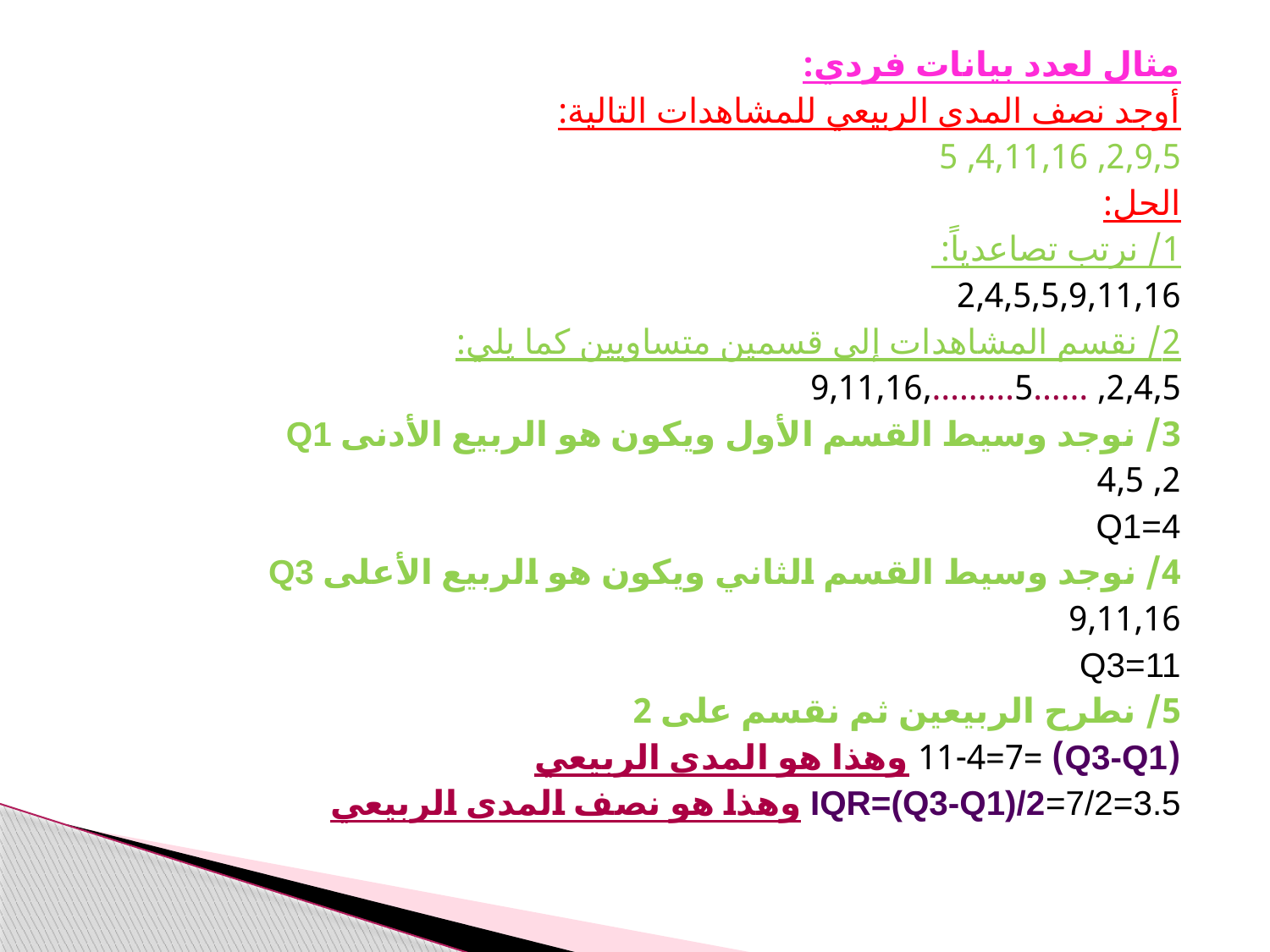

مثال لعدد بيانات فردي:
أوجد نصف المدى الربيعي للمشاهدات التالية:
2,9,5, 4,11,16, 5
الحل:
1/ نرتب تصاعدياً:
2,4,5,5,9,11,16
2/ نقسم المشاهدات إلى قسمين متساويين كما يلي:
2,4,5, ……5………,9,11,16
3/ نوجد وسيط القسم الأول ويكون هو الربيع الأدنى Q1
2, 4,5
Q1=4
4/ نوجد وسيط القسم الثاني ويكون هو الربيع الأعلى Q3
9,11,16
Q3=11
5/ نطرح الربيعين ثم نقسم على 2
(Q3-Q1) =11-4=7 وهذا هو المدى الربيعي
IQR=(Q3-Q1)/2=7/2=3.5 وهذا هو نصف المدى الربيعي